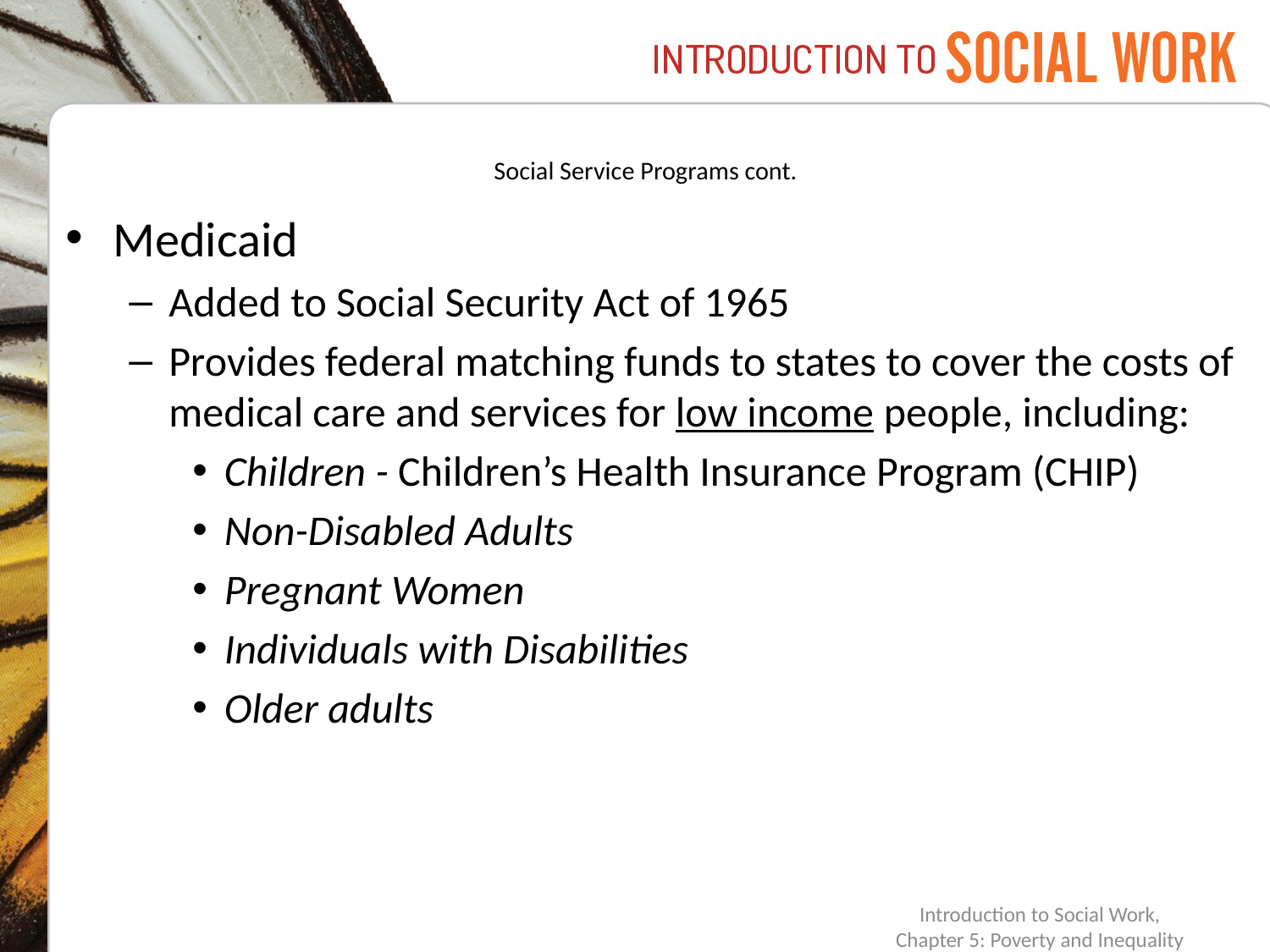

# Social Service Programs cont.
Medicaid
Added to Social Security Act of 1965
Provides federal matching funds to states to cover the costs of medical care and services for low income people, including:
Children - Children’s Health Insurance Program (CHIP)
Non-Disabled Adults
Pregnant Women
Individuals with Disabilities
Older adults

Introduction to Social Work,
Chapter 5: Poverty and Inequality